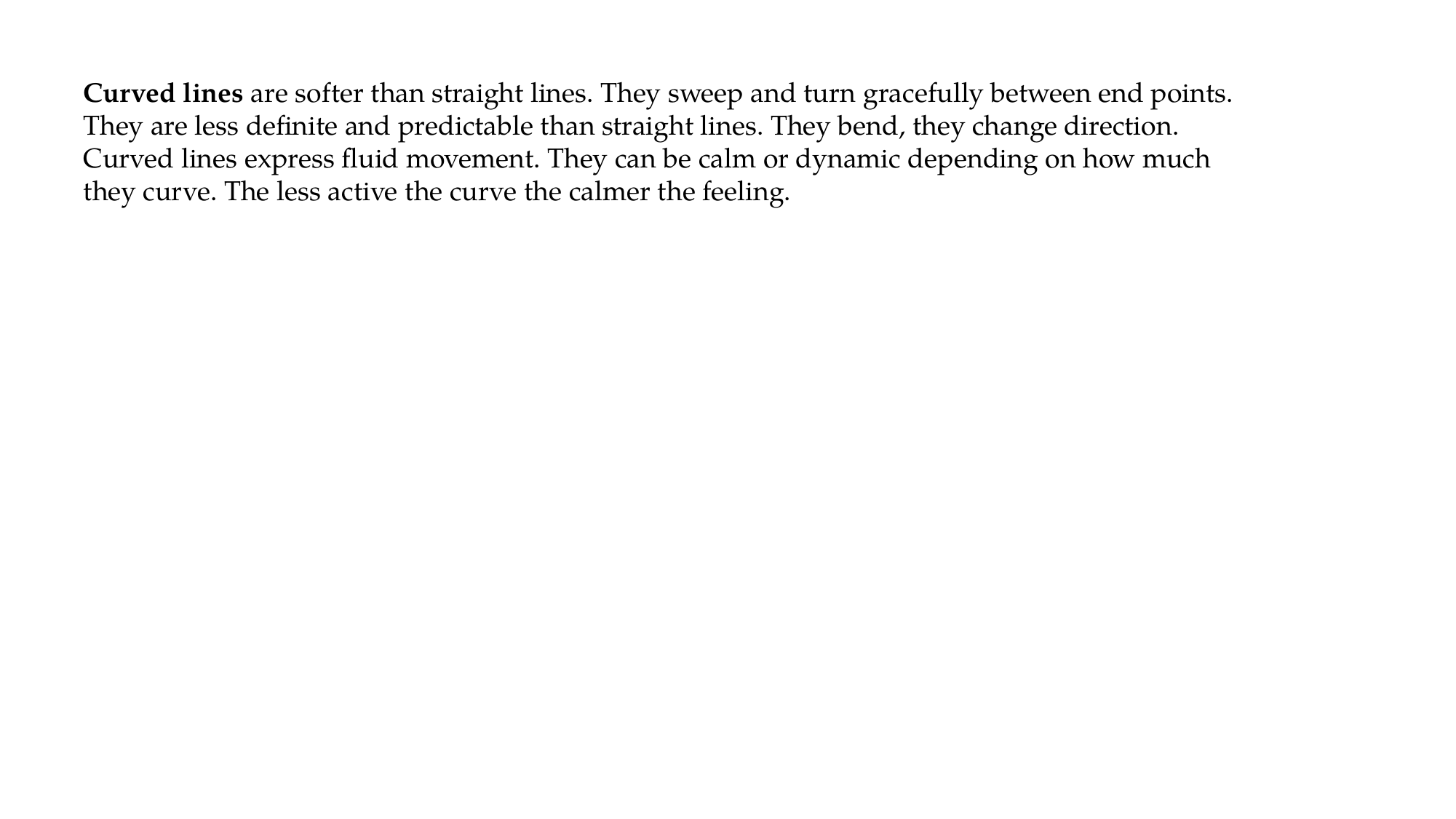

Curved lines are softer than straight lines. They sweep and turn gracefully between end points. They are less definite and predictable than straight lines. They bend, they change direction. Curved lines express fluid movement. They can be calm or dynamic depending on how much they curve. The less active the curve the calmer the feeling.